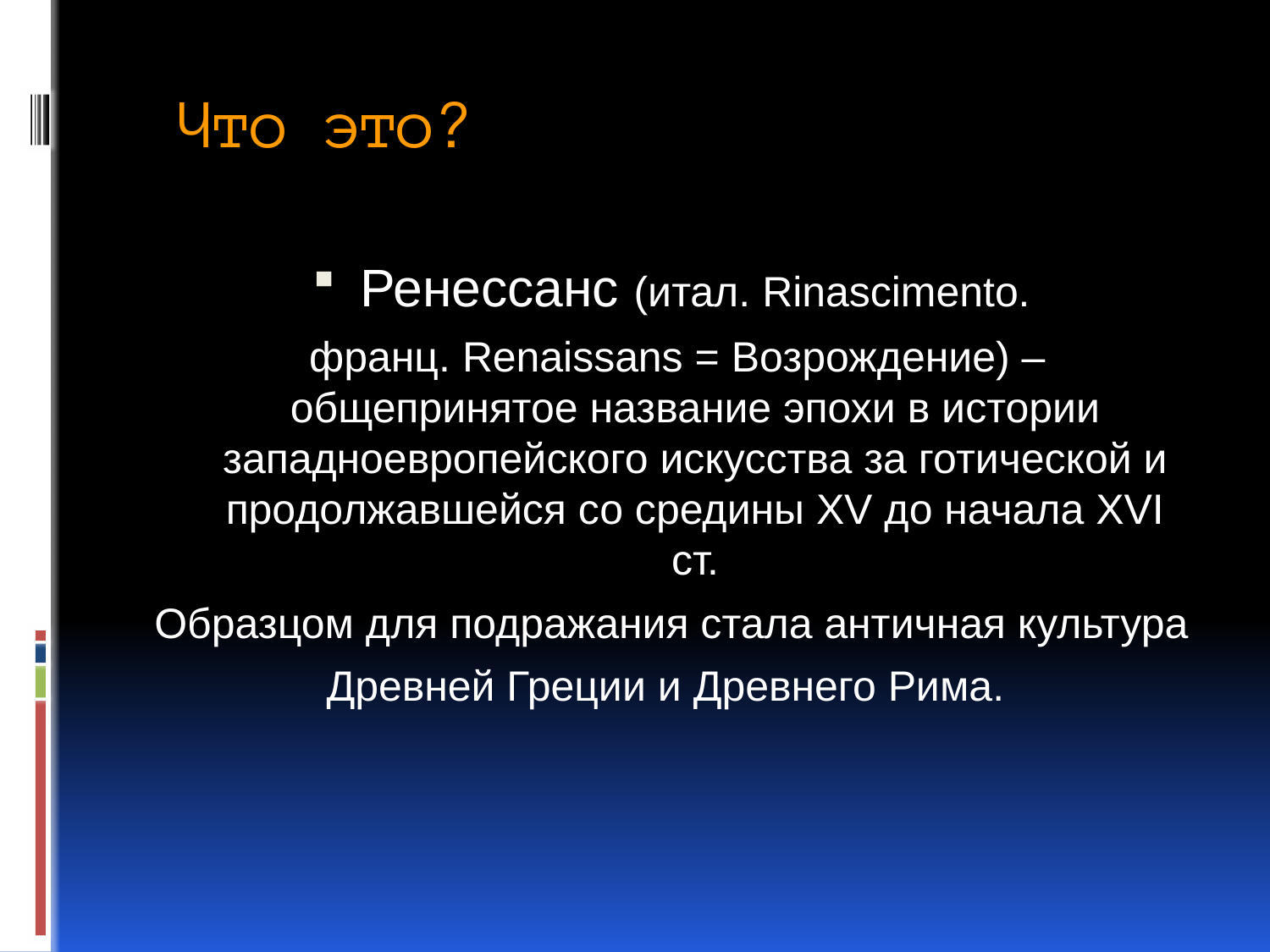

# Что это?
Ренессанс (итал. Rinascimento.
 франц. Renaissans = Возрождение) – общепринятое название эпохи в истории западноевропейского искусства за готической и продолжавшейся со средины XV до начала XVI ст.
Образцом для подражания стала античная культура
Древней Греции и Древнего Рима.